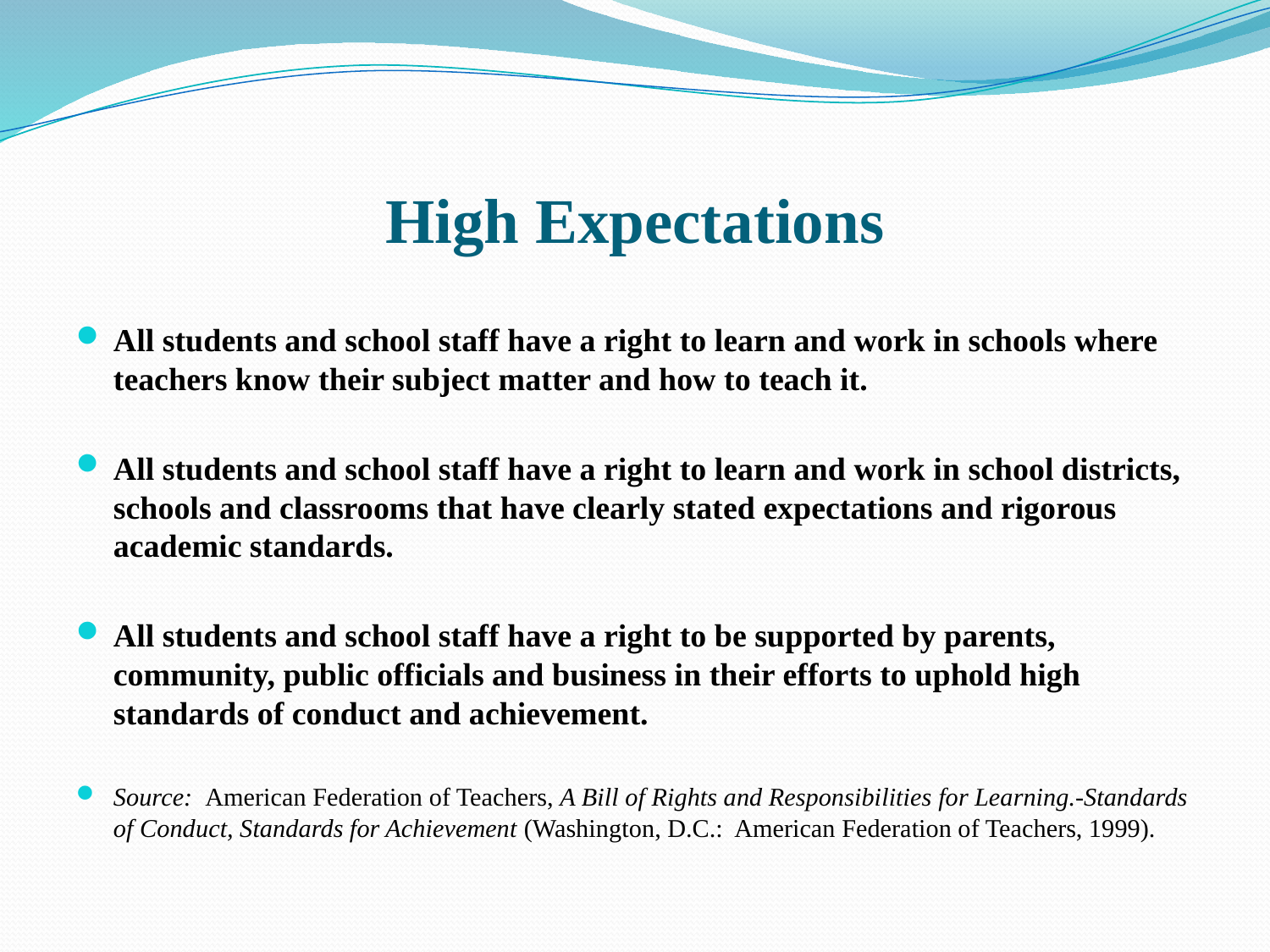

# High Expectations

All students and school staff have a right to learn and work in schools where teachers know their subject matter and how to teach it.

All students and school staff have a right to learn and work in school districts, schools and classrooms that have clearly stated expectations and rigorous academic standards.

All students and school staff have a right to be supported by parents, community, public officials and business in their efforts to uphold high standards of conduct and achievement.

Source:  American Federation of Teachers, A Bill of Rights and Responsibilities for Learning.-Standards of Conduct, Standards for Achievement (Washington, D.C.:  American Federation of Teachers, 1999).